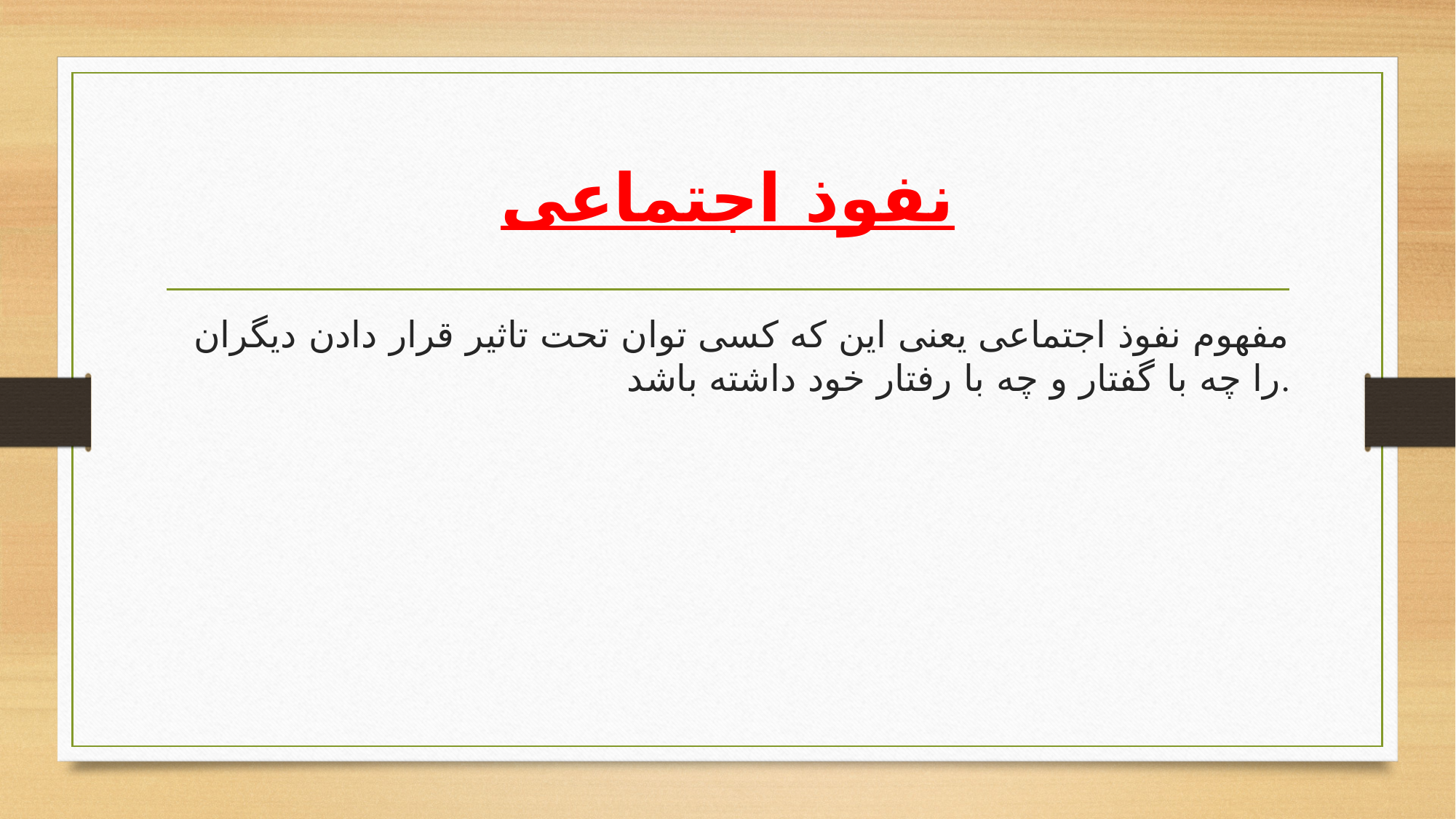

# نفوذ اجتماعی
مفهوم نفوذ اجتماعی یعنی این که کسی توان تحت تاثیر قرار دادن دیگران را چه با گفتار و چه با رفتار خود داشته باشد.